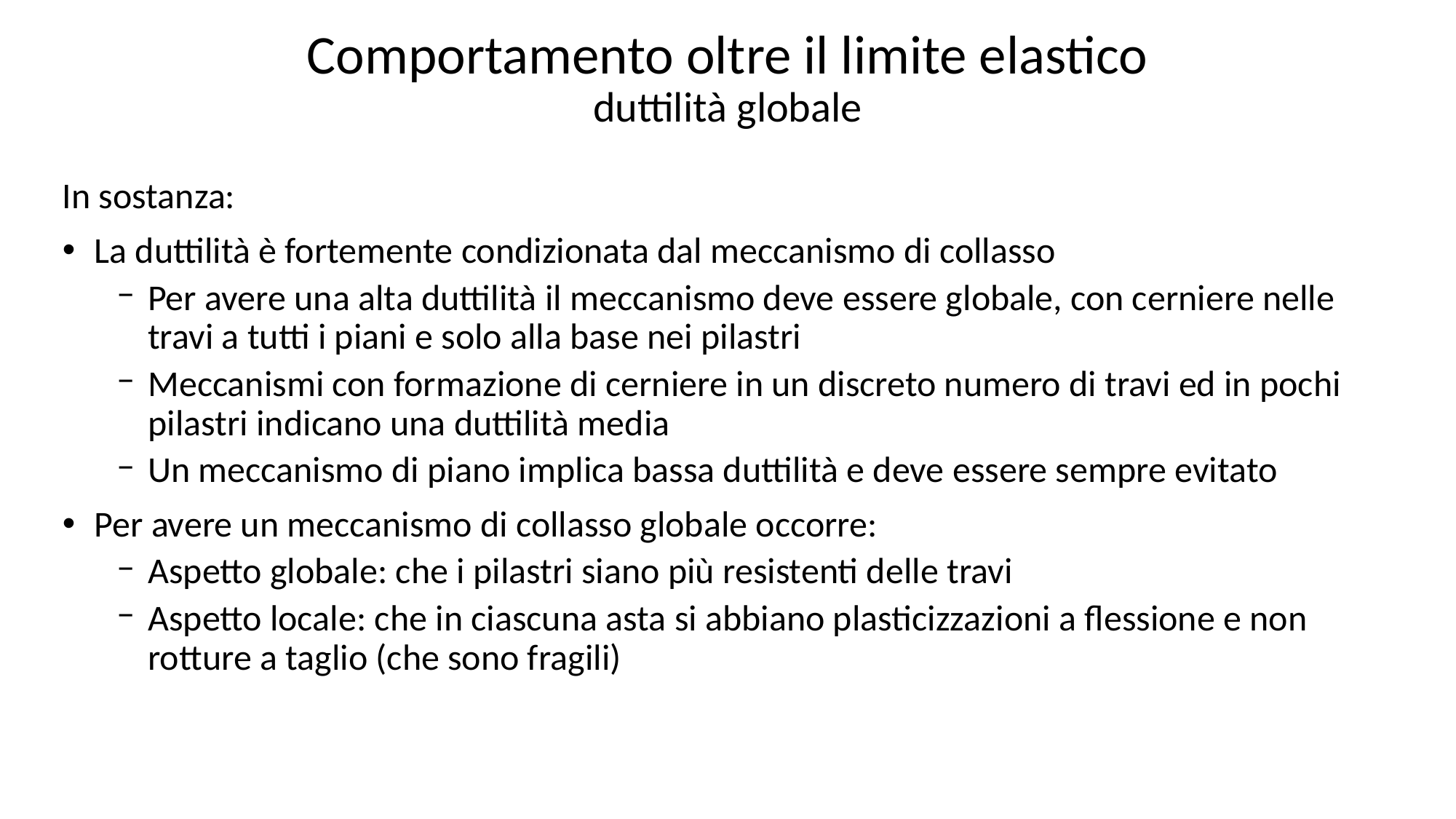

# Comportamento oltre il limite elastico duttilità globale
In sostanza:
La duttilità è fortemente condizionata dal meccanismo di collasso
Per avere una alta duttilità il meccanismo deve essere globale, con cerniere nelle travi a tutti i piani e solo alla base nei pilastri
Meccanismi con formazione di cerniere in un discreto numero di travi ed in pochi pilastri indicano una duttilità media
Un meccanismo di piano implica bassa duttilità e deve essere sempre evitato
Per avere un meccanismo di collasso globale occorre:
Aspetto globale: che i pilastri siano più resistenti delle travi
Aspetto locale: che in ciascuna asta si abbiano plasticizzazioni a flessione e non rotture a taglio (che sono fragili)